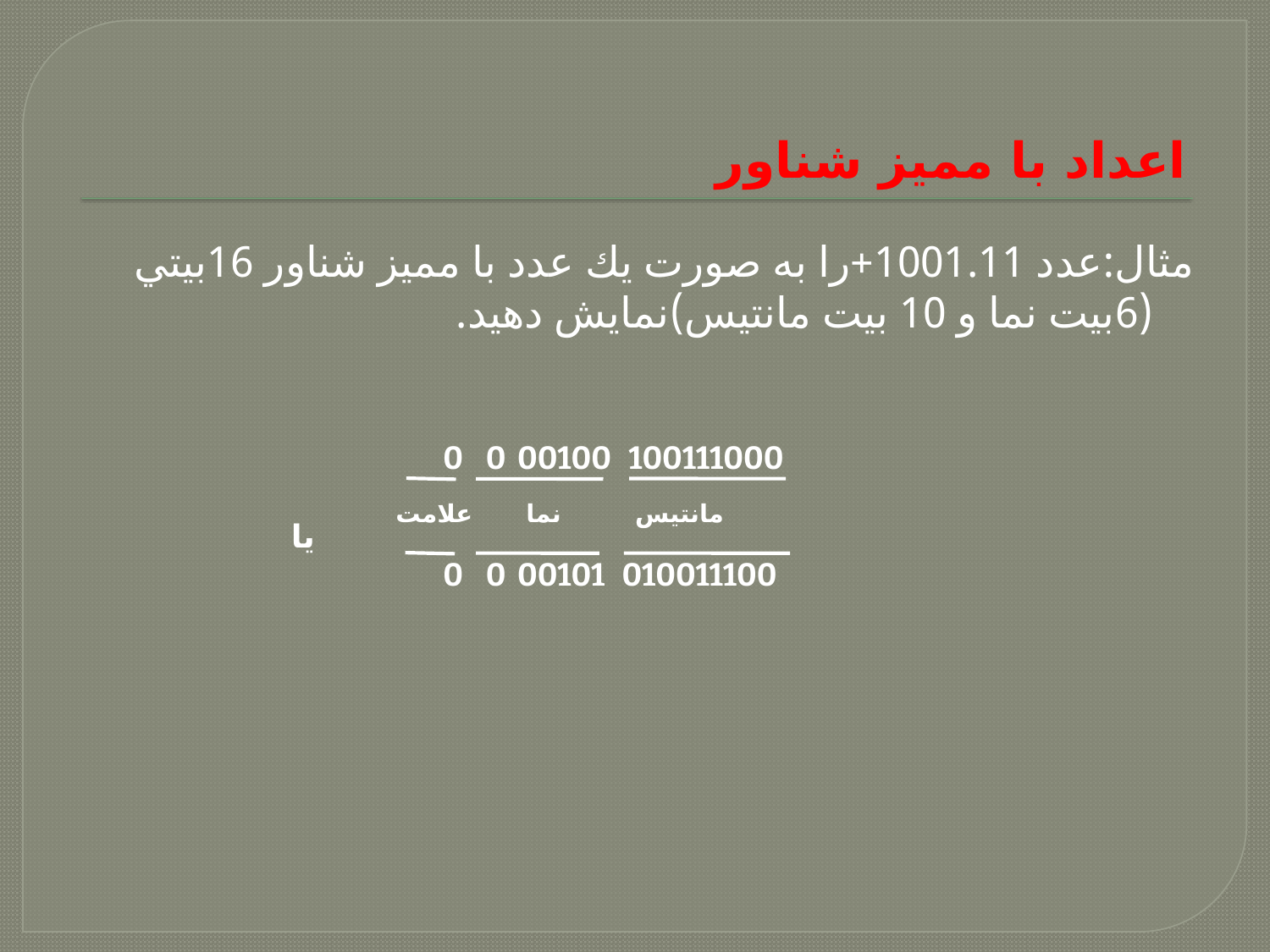

# اعداد با مميز شناور
مثال:عدد 1001.11+را به صورت يك عدد با مميز شناور 16بيتي (6بيت نما و 10 بيت مانتيس)نمايش دهيد.

0    0  00100   100111000

0    0  00101   010011100

علامت
نما
مانتيس
يا